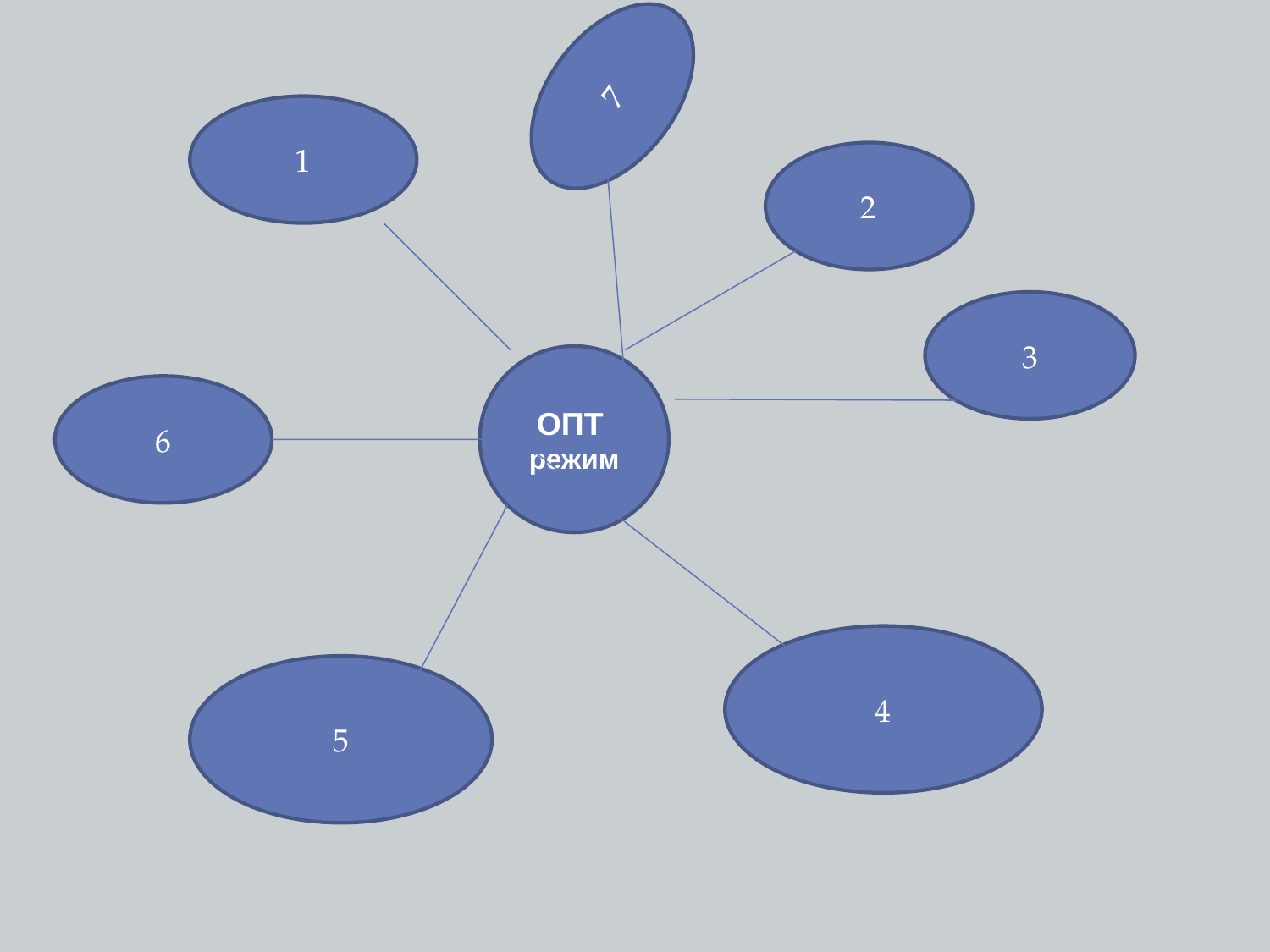

#
7
1
2

3
ОПТ
режим
6
4
5